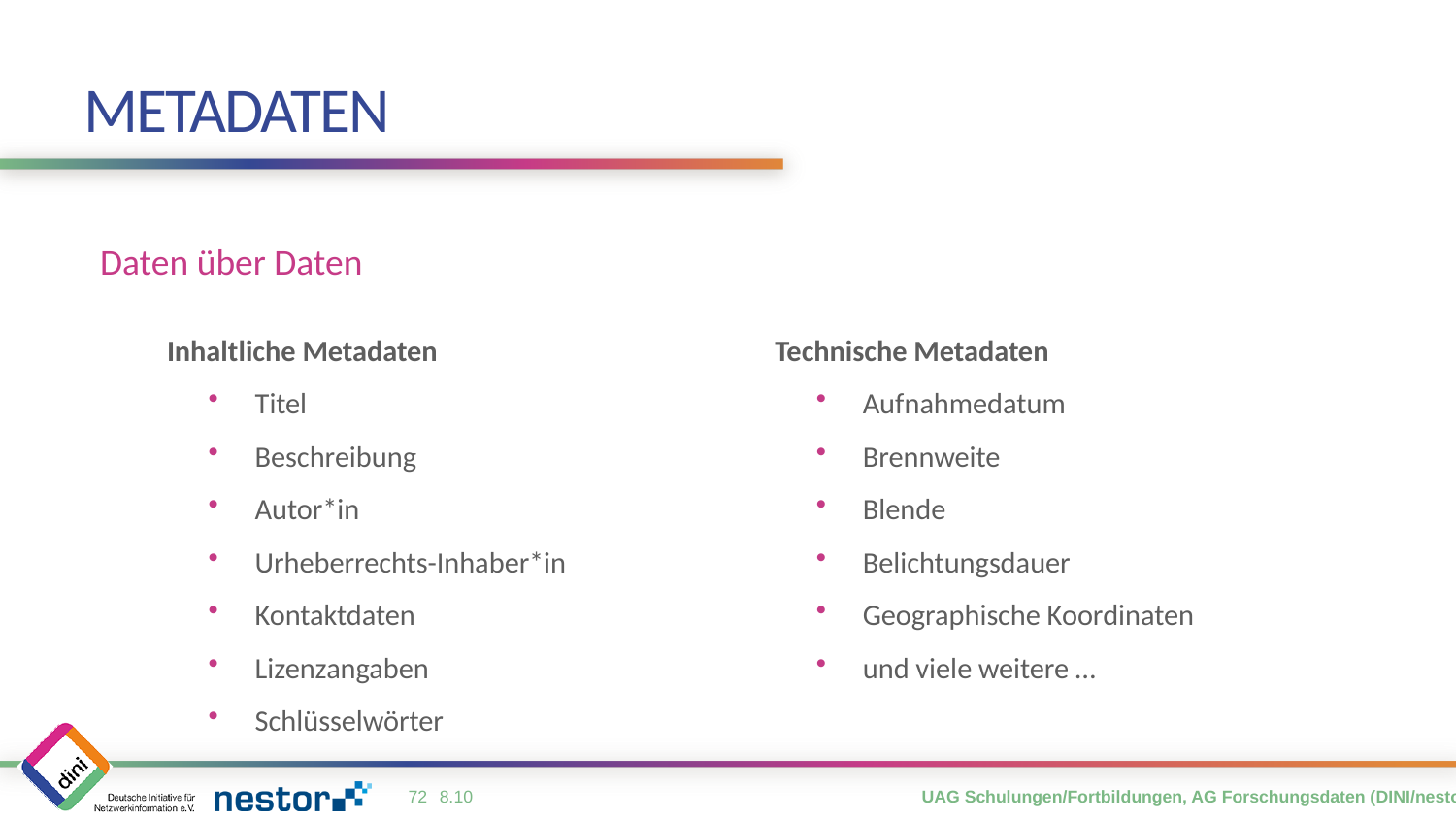

# Metadaten
Daten über Daten
Inhaltliche Metadaten
Titel
Beschreibung
Autor*in
Urheberrechts-Inhaber*in
Kontaktdaten
Lizenzangaben
Schlüsselwörter
Technische Metadaten
Aufnahmedatum
Brennweite
Blende
Belichtungsdauer
Geographische Koordinaten
und viele weitere …
72
8.10